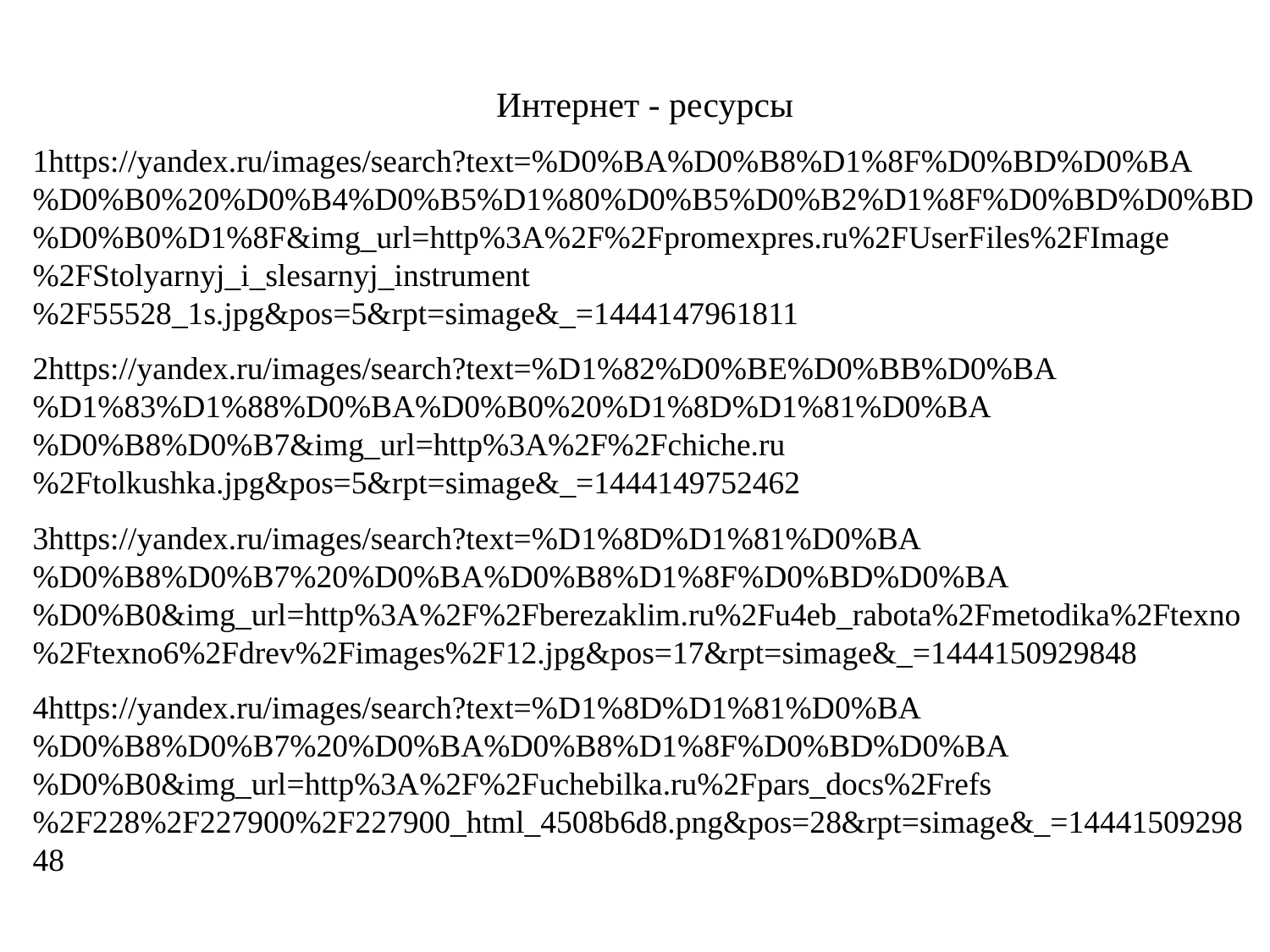

Интернет - ресурсы
1https://yandex.ru/images/search?text=%D0%BA%D0%B8%D1%8F%D0%BD%D0%BA%D0%B0%20%D0%B4%D0%B5%D1%80%D0%B5%D0%B2%D1%8F%D0%BD%D0%BD%D0%B0%D1%8F&img_url=http%3A%2F%2Fpromexpres.ru%2FUserFiles%2FImage%2FStolyarnyj_i_slesarnyj_instrument%2F55528_1s.jpg&pos=5&rpt=simage&_=1444147961811
2https://yandex.ru/images/search?text=%D1%82%D0%BE%D0%BB%D0%BA%D1%83%D1%88%D0%BA%D0%B0%20%D1%8D%D1%81%D0%BA%D0%B8%D0%B7&img_url=http%3A%2F%2Fchiche.ru%2Ftolkushka.jpg&pos=5&rpt=simage&_=1444149752462
3https://yandex.ru/images/search?text=%D1%8D%D1%81%D0%BA%D0%B8%D0%B7%20%D0%BA%D0%B8%D1%8F%D0%BD%D0%BA%D0%B0&img_url=http%3A%2F%2Fberezaklim.ru%2Fu4eb_rabota%2Fmetodika%2Ftexno%2Ftexno6%2Fdrev%2Fimages%2F12.jpg&pos=17&rpt=simage&_=1444150929848
4https://yandex.ru/images/search?text=%D1%8D%D1%81%D0%BA%D0%B8%D0%B7%20%D0%BA%D0%B8%D1%8F%D0%BD%D0%BA%D0%B0&img_url=http%3A%2F%2Fuchebilka.ru%2Fpars_docs%2Frefs%2F228%2F227900%2F227900_html_4508b6d8.png&pos=28&rpt=simage&_=1444150929848